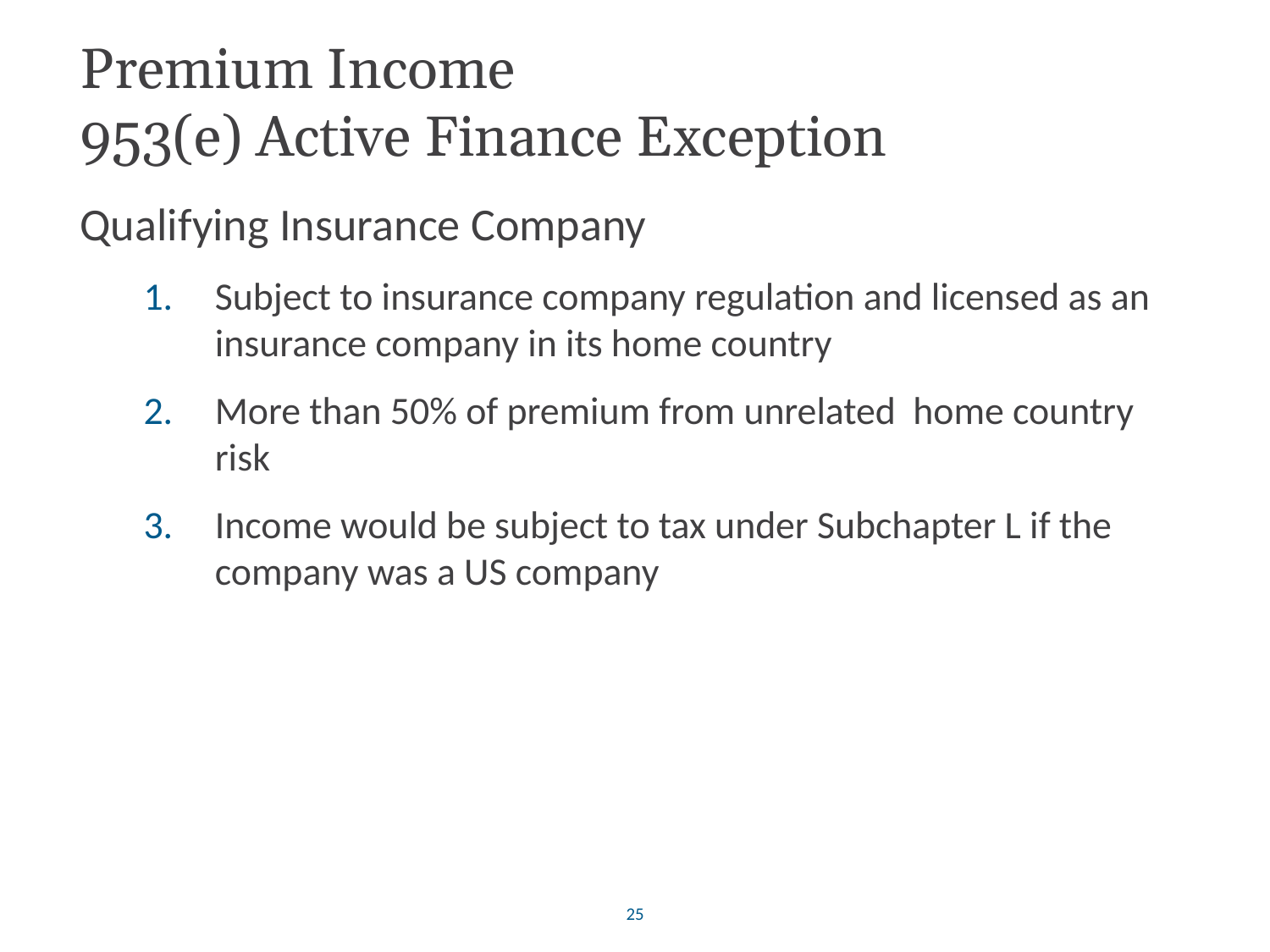

# Premium Income 953(e) Active Finance Exception
Qualifying Insurance Company
Subject to insurance company regulation and licensed as an insurance company in its home country
More than 50% of premium from unrelated  home country risk
Income would be subject to tax under Subchapter L if the company was a US company

25